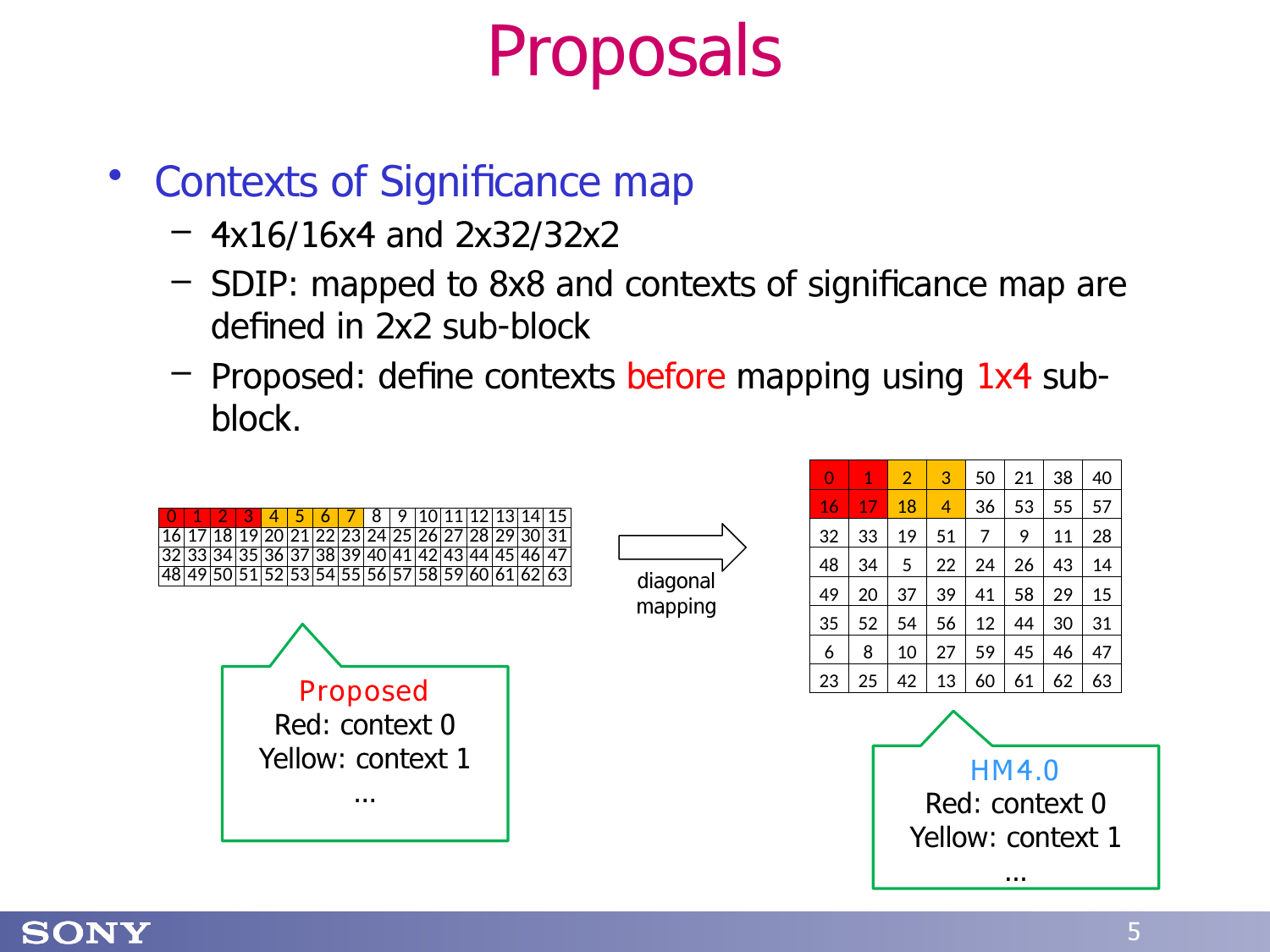

# Proposals
Contexts of Significance map
4x16/16x4 and 2x32/32x2
SDIP: mapped to 8x8 and contexts of significance map are defined in 2x2 sub-block
Proposed: define contexts before mapping using 1x4 sub-block.
| 0 | 1 | 2 | 3 | 50 | 21 | 38 | 40 |
| --- | --- | --- | --- | --- | --- | --- | --- |
| 16 | 17 | 18 | 4 | 36 | 53 | 55 | 57 |
| 32 | 33 | 19 | 51 | 7 | 9 | 11 | 28 |
| 48 | 34 | 5 | 22 | 24 | 26 | 43 | 14 |
| 49 | 20 | 37 | 39 | 41 | 58 | 29 | 15 |
| 35 | 52 | 54 | 56 | 12 | 44 | 30 | 31 |
| 6 | 8 | 10 | 27 | 59 | 45 | 46 | 47 |
| 23 | 25 | 42 | 13 | 60 | 61 | 62 | 63 |
| 0 | 1 | 2 | 3 | 4 | 5 | 6 | 7 | 8 | 9 | 10 | 11 | 12 | 13 | 14 | 15 |
| --- | --- | --- | --- | --- | --- | --- | --- | --- | --- | --- | --- | --- | --- | --- | --- |
| 16 | 17 | 18 | 19 | 20 | 21 | 22 | 23 | 24 | 25 | 26 | 27 | 28 | 29 | 30 | 31 |
| 32 | 33 | 34 | 35 | 36 | 37 | 38 | 39 | 40 | 41 | 42 | 43 | 44 | 45 | 46 | 47 |
| 48 | 49 | 50 | 51 | 52 | 53 | 54 | 55 | 56 | 57 | 58 | 59 | 60 | 61 | 62 | 63 |

diagonalmapping
Proposed
Red: context 0
Yellow: context 1
…
HM4.0
Red: context 0
Yellow: context 1
…
5